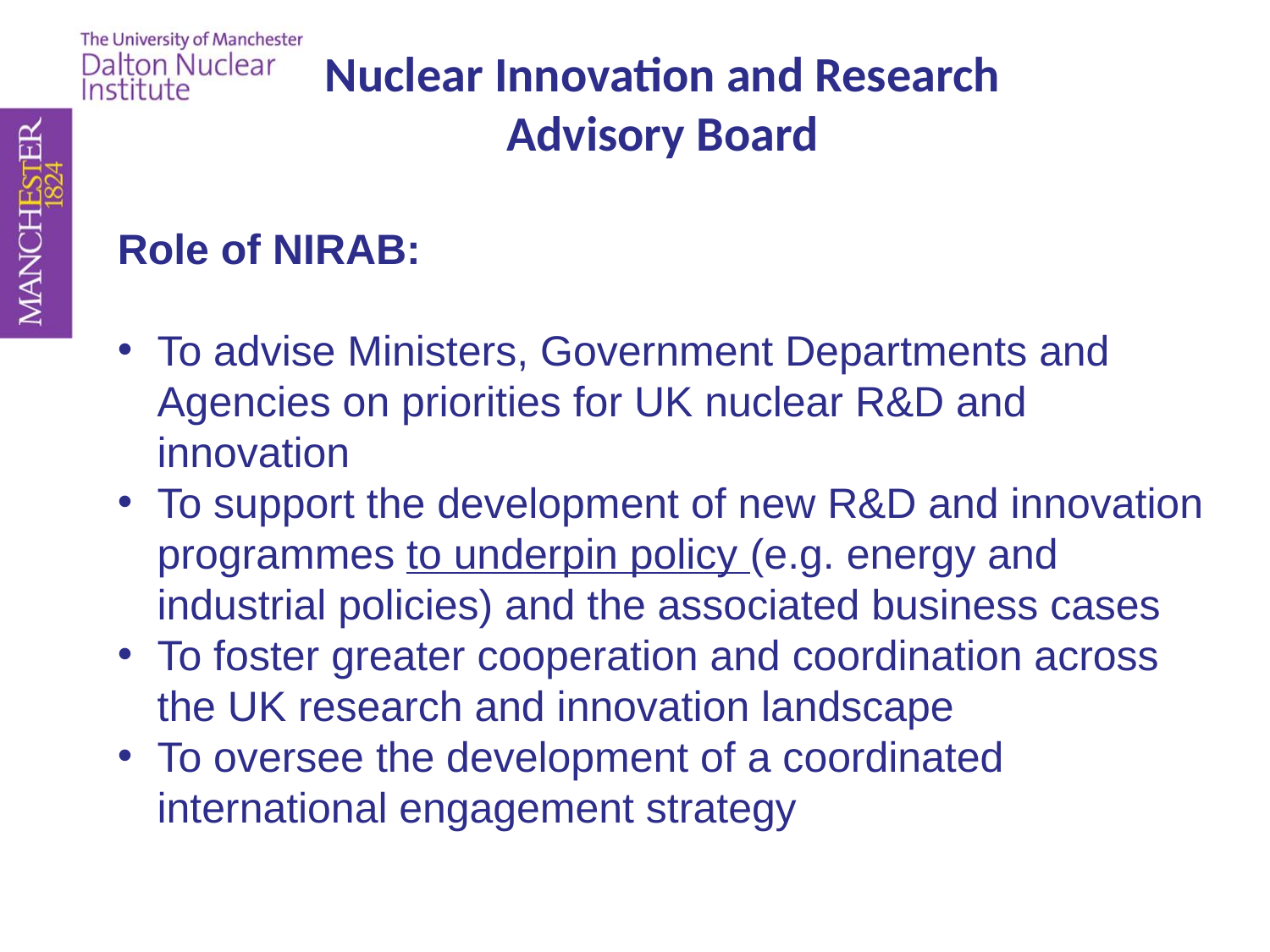

Nuclear Innovation and Research Advisory Board
Role of NIRAB:

To advise Ministers, Government Departments and Agencies on priorities for UK nuclear R&D and innovation
To support the development of new R&D and innovation programmes to underpin policy (e.g. energy and industrial policies) and the associated business cases
To foster greater cooperation and coordination across the UK research and innovation landscape
To oversee the development of a coordinated international engagement strategy